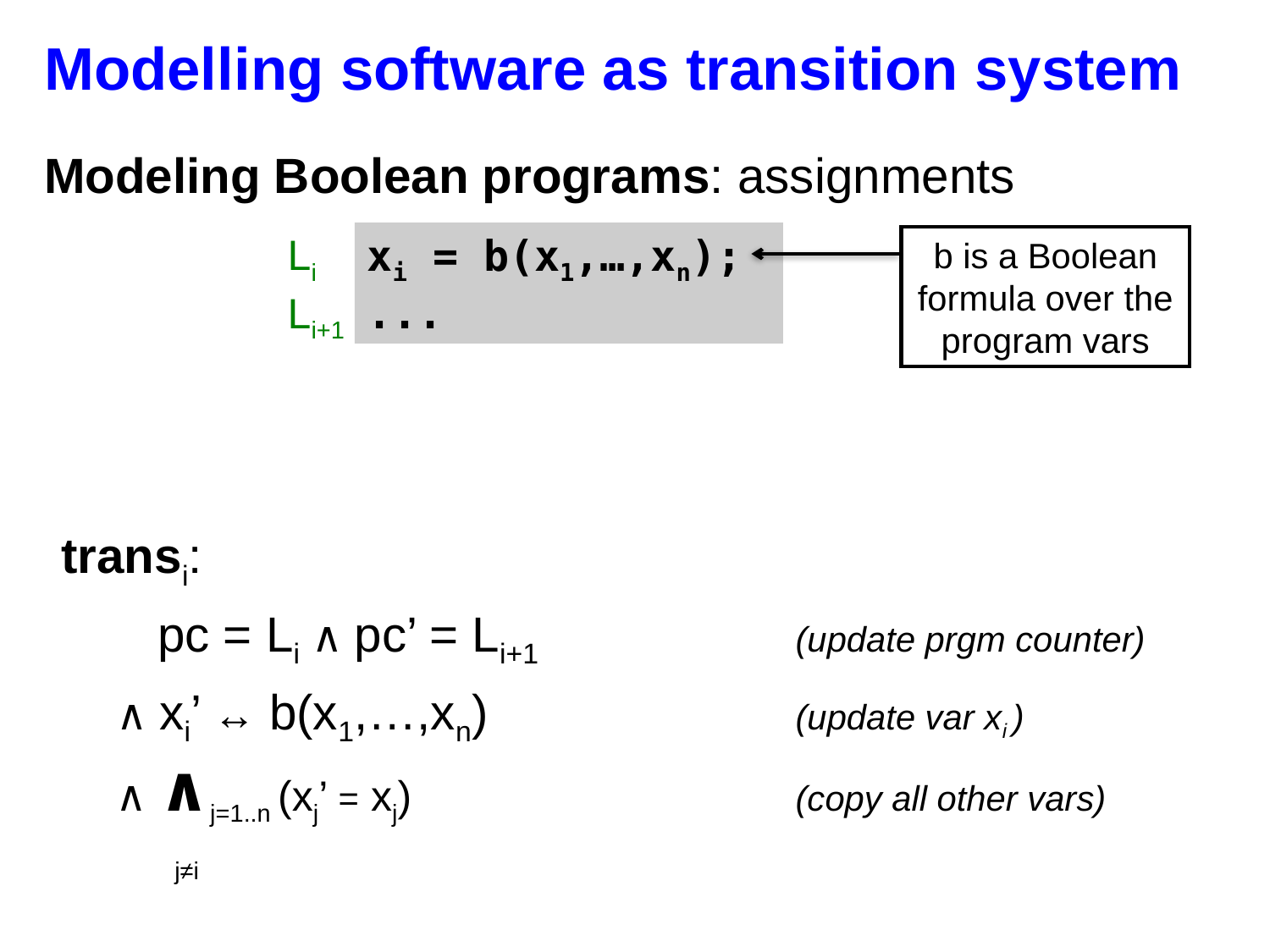

# Modelling software as transition system
Modeling Boolean programs: assignments
Li
Li+1
xi = b(x1,…,xn);
...
b is a Boolean formula over the program vars
  transi:
         pc = Li ∧ pc’ = Li+1     		(update prgm counter)
       ∧ xi’ ↔ b(x1,…,xn)           		(update var xi )
     ∧ ∧j=1..n (xj’ = xj)                 		(copy all other vars)
                           j≠i